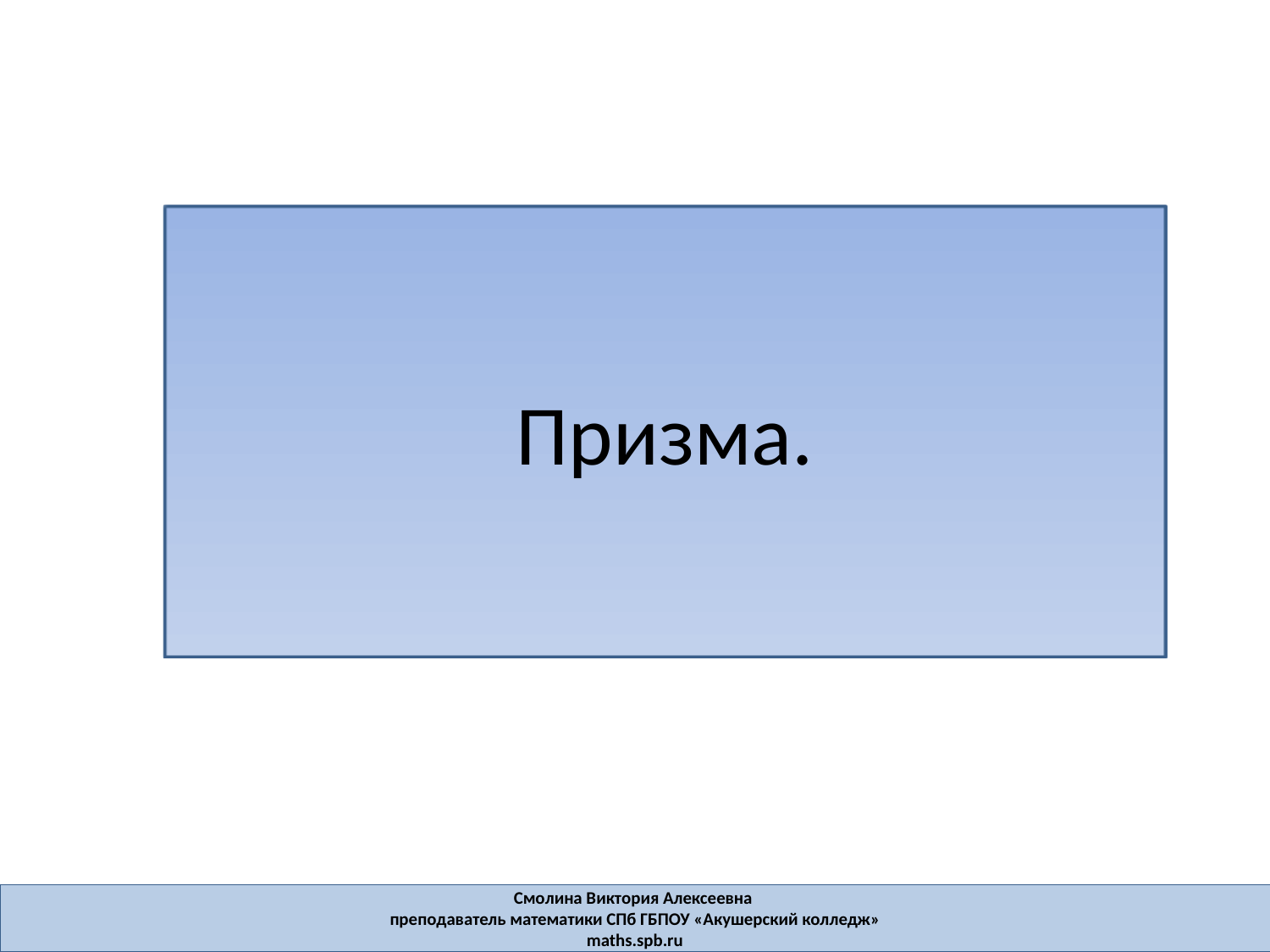

Призма.
Смолина Виктория Алексеевна
преподаватель математики СПб ГБПОУ «Акушерский колледж»
maths.spb.ru